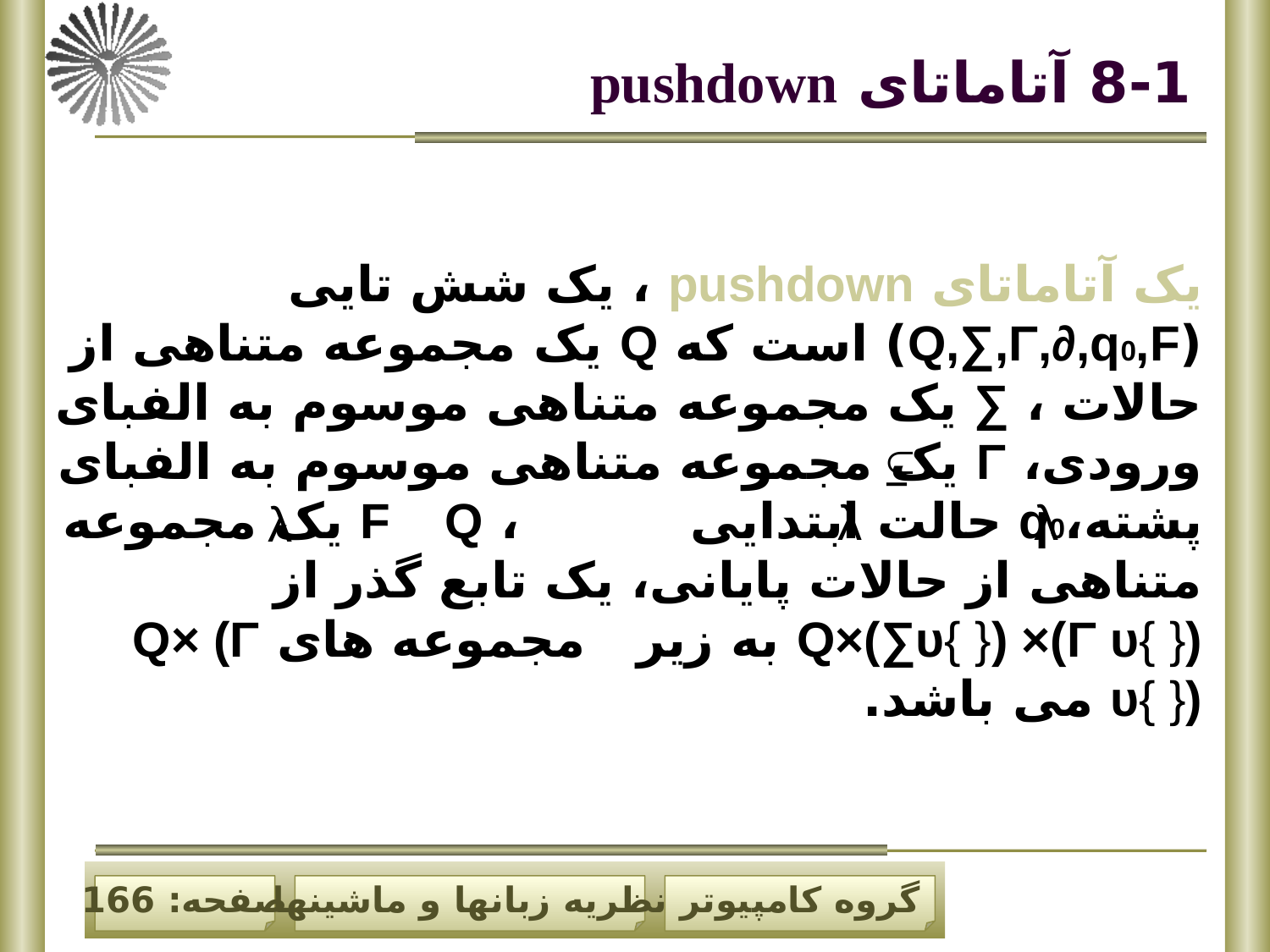

# 8-1 آتاماتای pushdown
یک آتاماتای pushdown ، یک شش تایی (Q,∑,Γ,∂,q0,F) است که Q یک مجموعه متناهی از حالات ، ∑ یک مجموعه متناهی موسوم به الفبای ورودی، Γ یک مجموعه متناهی موسوم به الفبای پشته،q0 حالت ابتدایی          ، F    Q یک مجموعه متناهی از حالات پایانی، یک تابع گذر از Q×(∑υ{ }) ×(Γ υ{ }) به زیر   مجموعه های Q× (Γ υ{ }) می باشد.
_
∩
λ
λ
λ